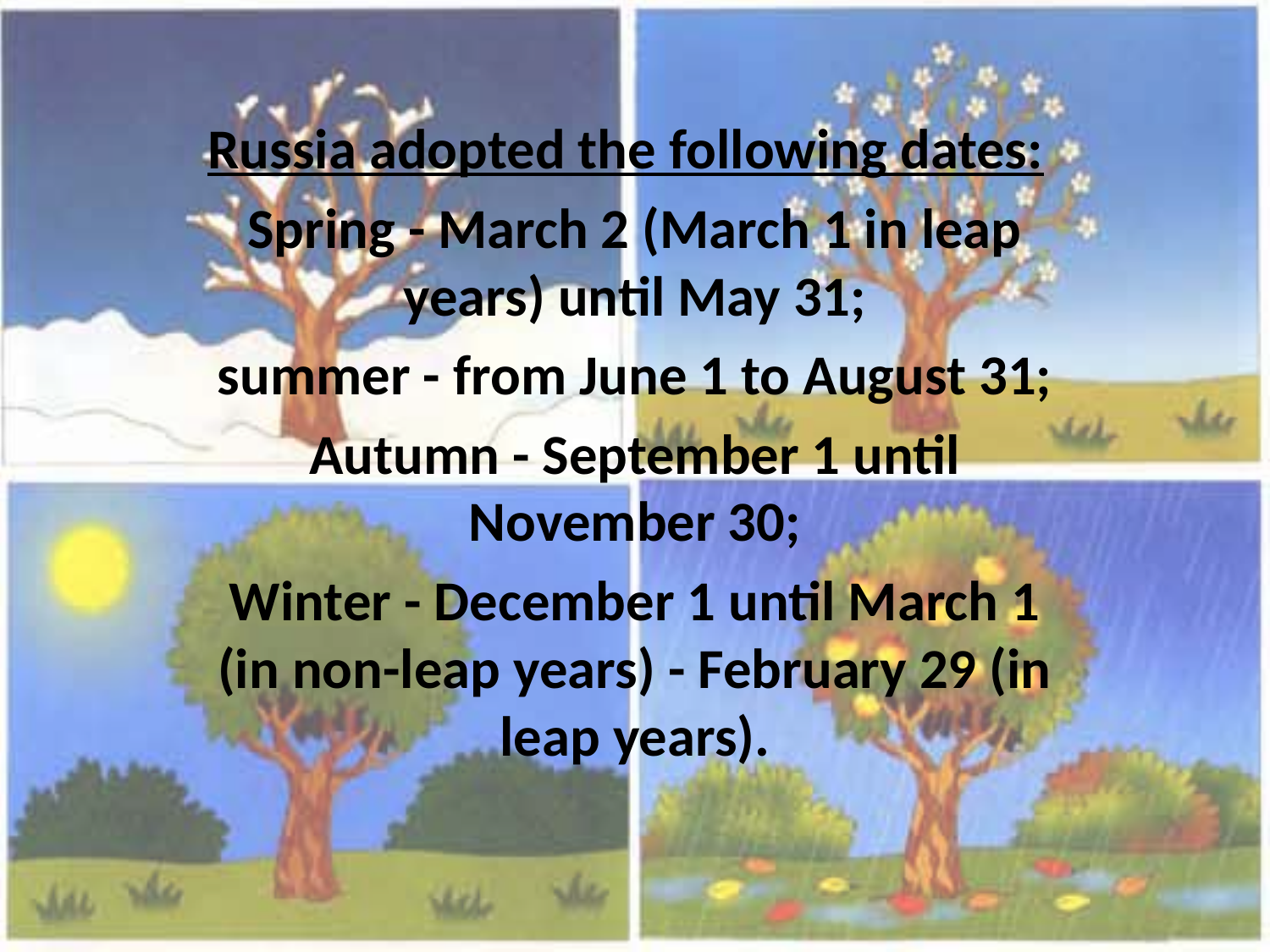

Russia adopted the following dates:
Spring - March 2 (March 1 in leap years) until May 31;
summer - from June 1 to August 31;
Autumn - September 1 until November 30;
Winter - December 1 until March 1 (in non-leap years) - February 29 (in leap years).